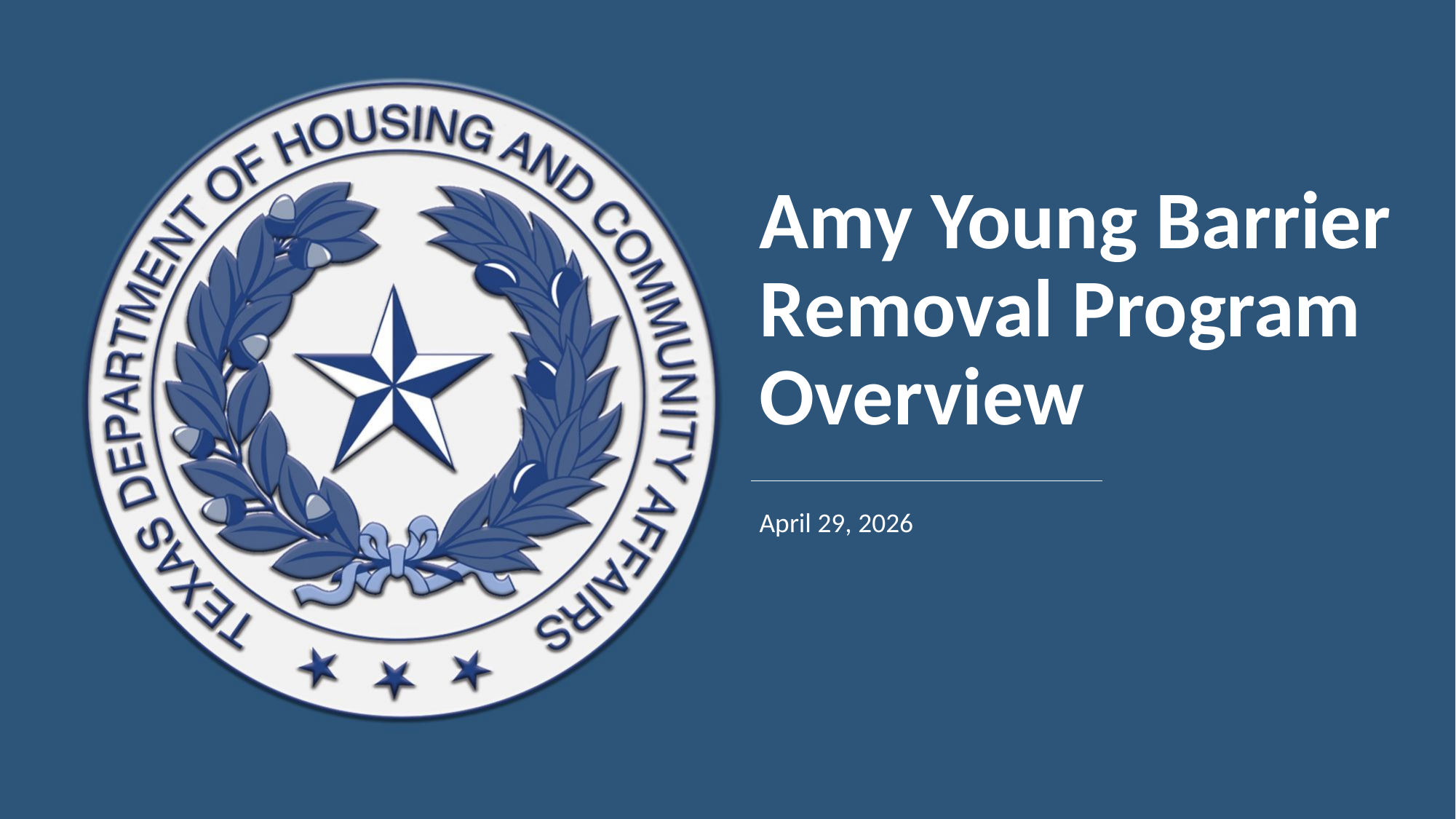

# Amy Young Barrier Removal Program Overview
April 29, 2026